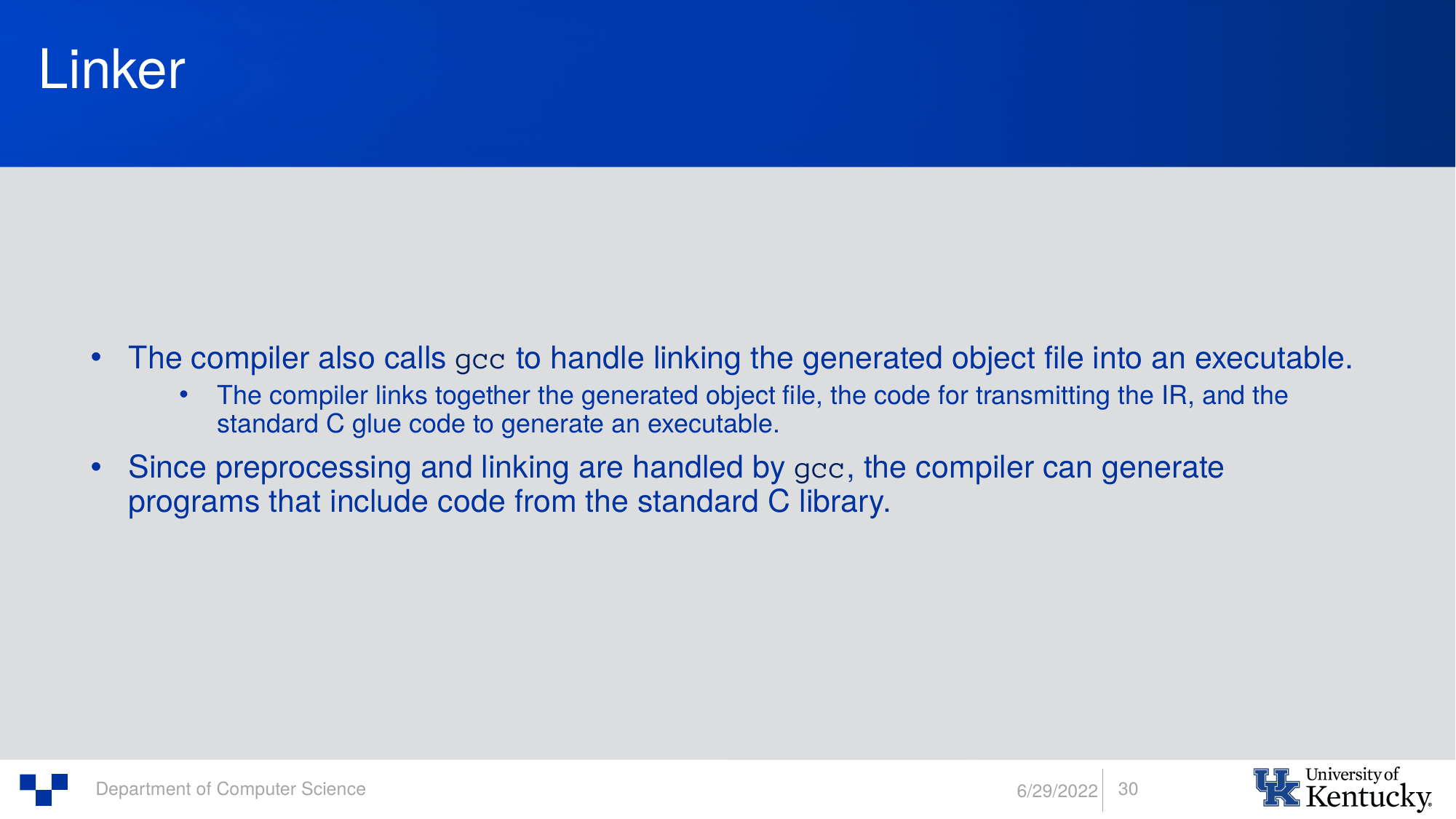

# Linker

The compiler also calls gcc to handle linking the generated object file into an executable.
The compiler links together the generated object file, the code for transmitting the IR, and the standard C glue code to generate an executable.
Since preprocessing and linking are handled by gcc, the compiler can generate programs that include code from the standard C library.
6/29/2022
30
Department of Computer Science